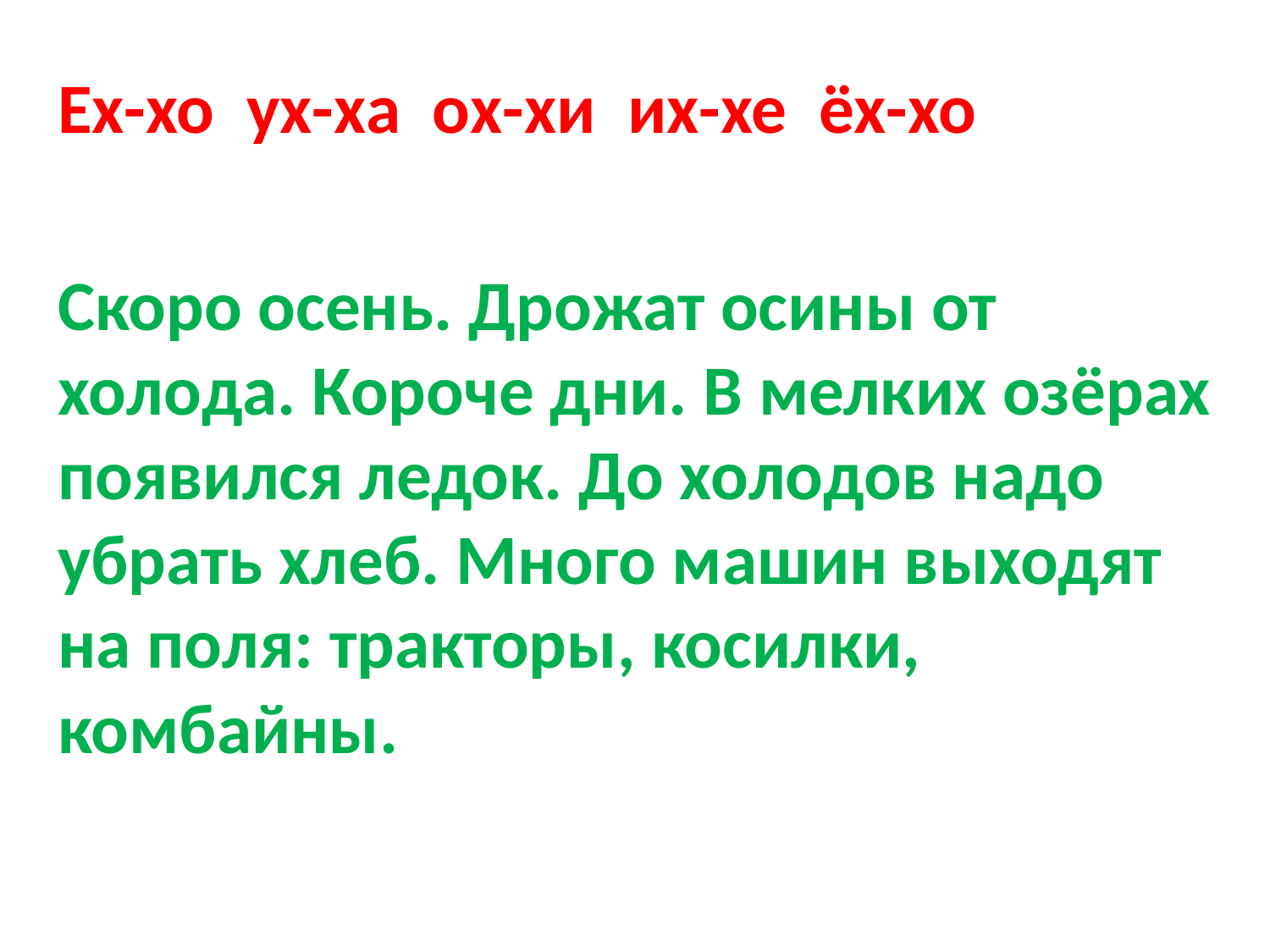

#
Ех-хо  ух-ха  ох-хи  их-хе  ёх-хо

Скоро осень. Дрожат осины от холода. Короче дни. В мелких озёрах появился ледок. До холодов надо убрать хлеб. Много машин выходят на поля: тракторы, косилки, комбайны.